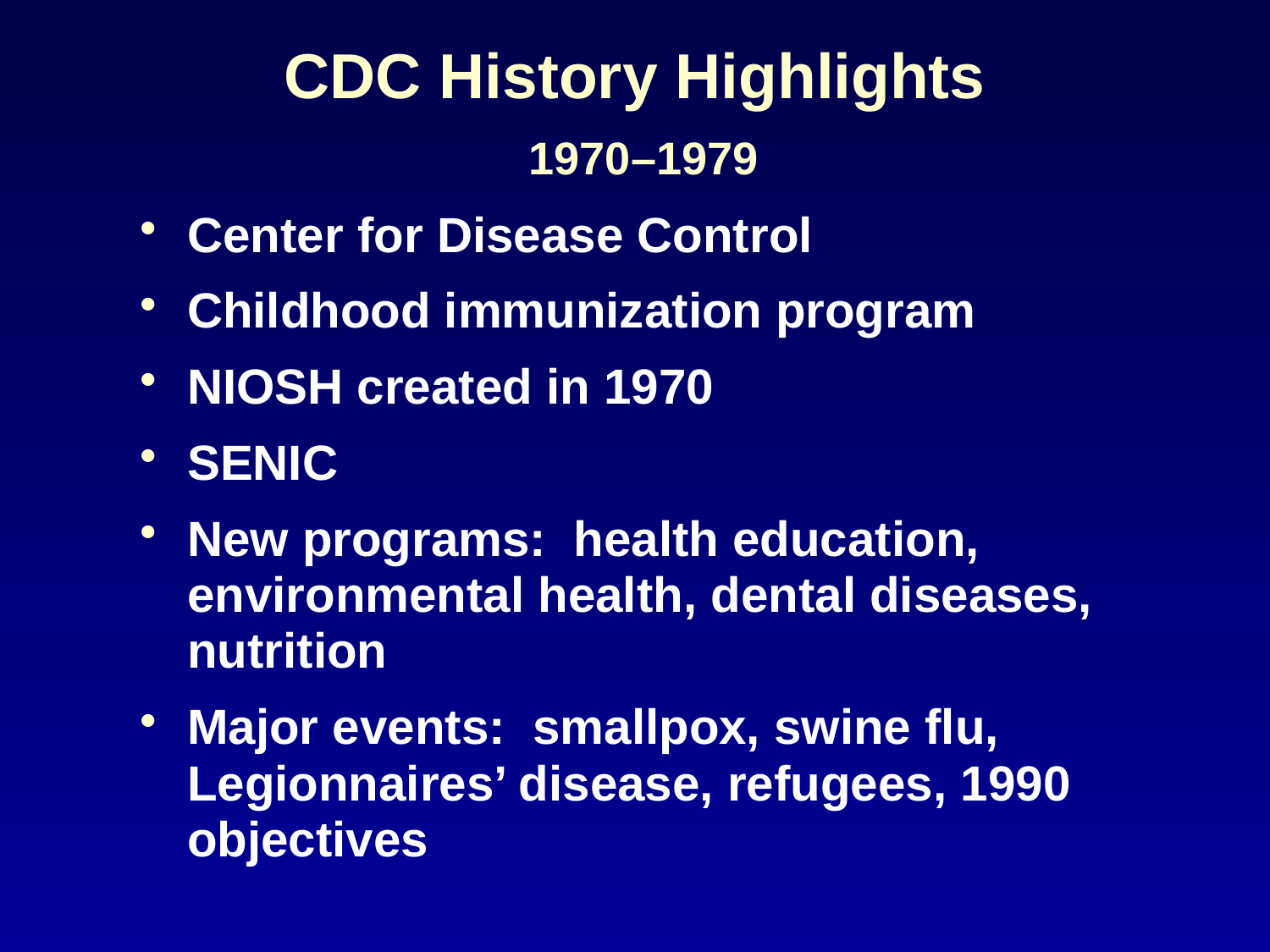

# CDC History Highlights 1970–1979
Center for Disease Control
Childhood immunization program
NIOSH created in 1970
SENIC
New programs:  health education, environmental health, dental diseases,
nutrition
Major events:  smallpox, swine flu,
Legionnaires’ disease, refugees, 1990 objectives